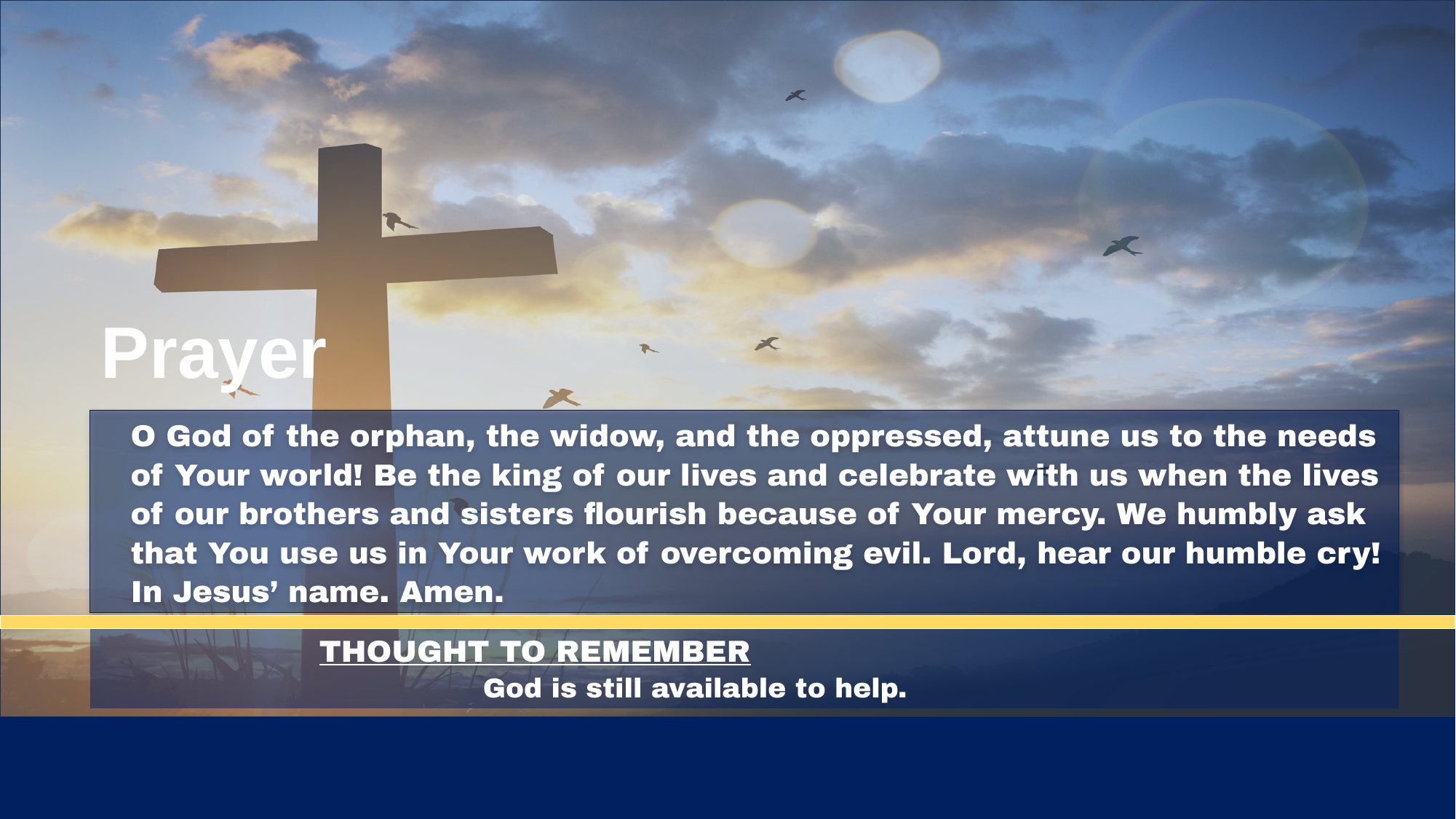

Prayer
O God of the orphan, the widow, and the oppressed, attune us to the needs of Your world! Be the king of our lives and celebrate with us when the lives of our brothers and sisters flourish because of Your mercy. We humbly ask that You use us in Your work of overcoming evil. Lord, hear our humble cry! In Jesus’ name. Amen.

		Thought to Remember
			God is still available to help.